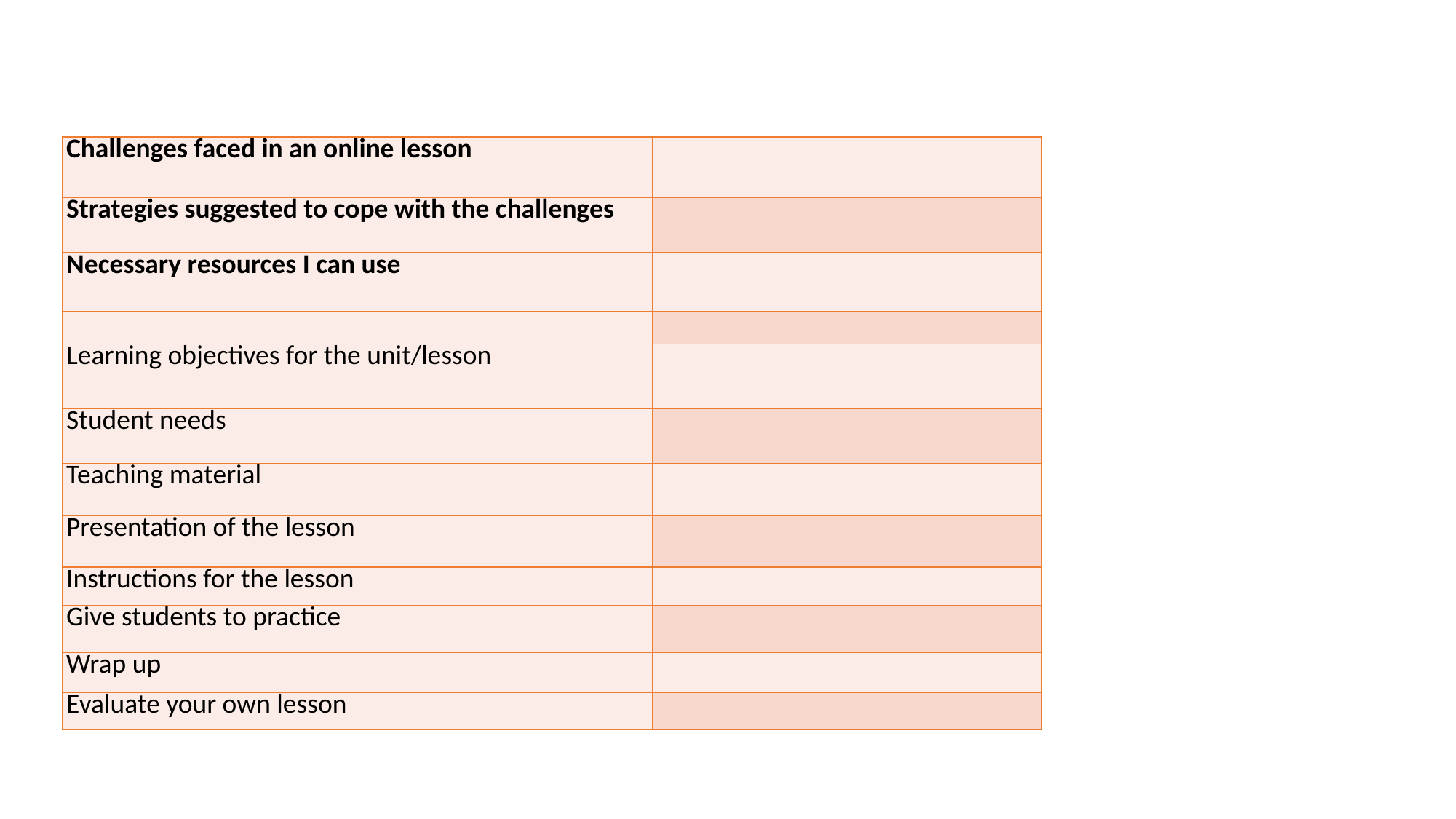

| Challenges faced in an online lesson |  |
| --- | --- |
| Strategies suggested to cope with the challenges |  |
| Necessary resources I can use |  |
|  |  |
| Learning objectives for the unit/lesson |  |
| Student needs |  |
| Teaching material |  |
| Presentation of the lesson |  |
| Instructions for the lesson |  |
| Give students to practice |  |
| Wrap up |  |
| Evaluate your own lesson |  |